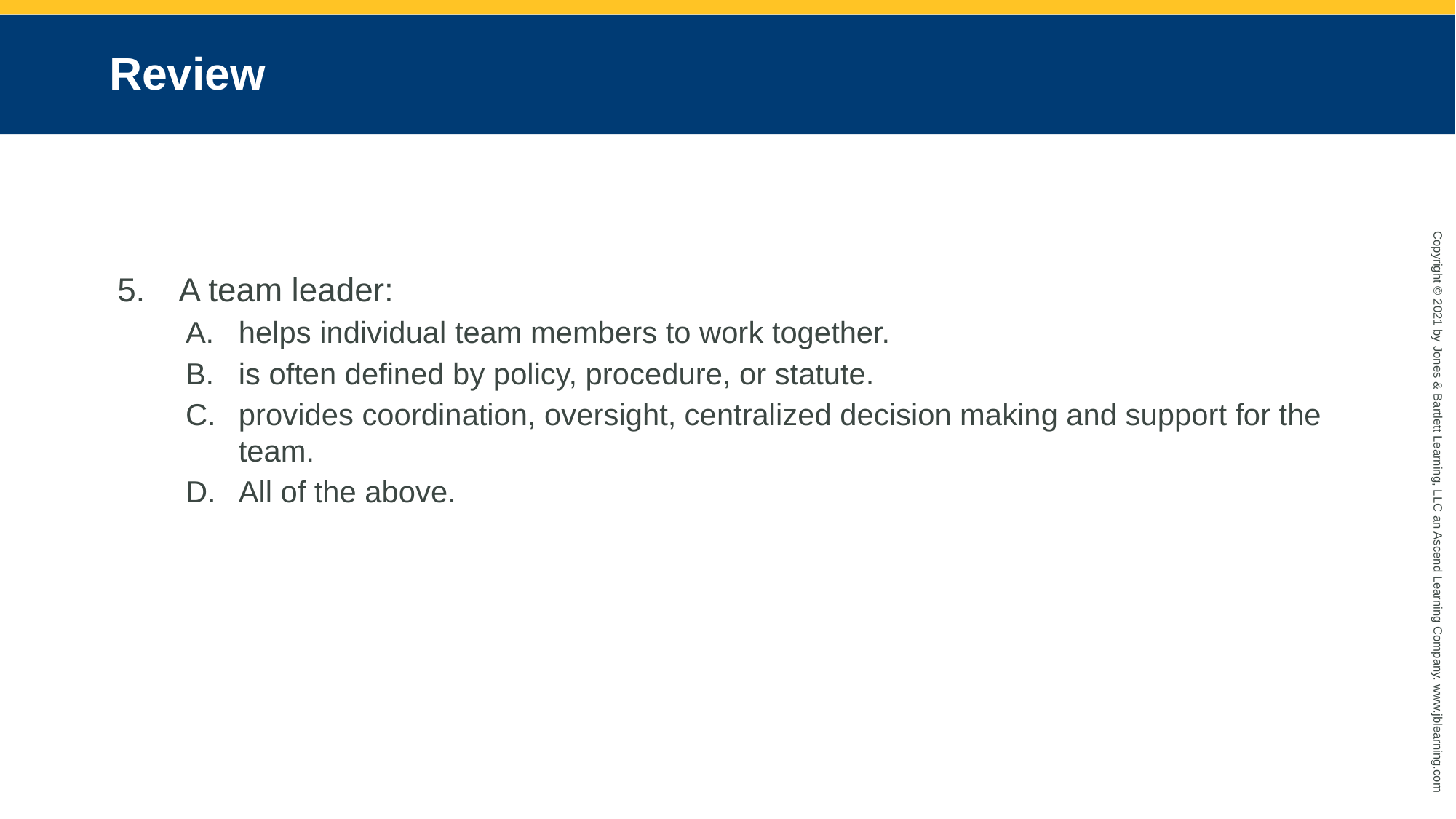

# Review
A team leader:
helps individual team members to work together.
is often defined by policy, procedure, or statute.
provides coordination, oversight, centralized decision making and support for the team.
All of the above.